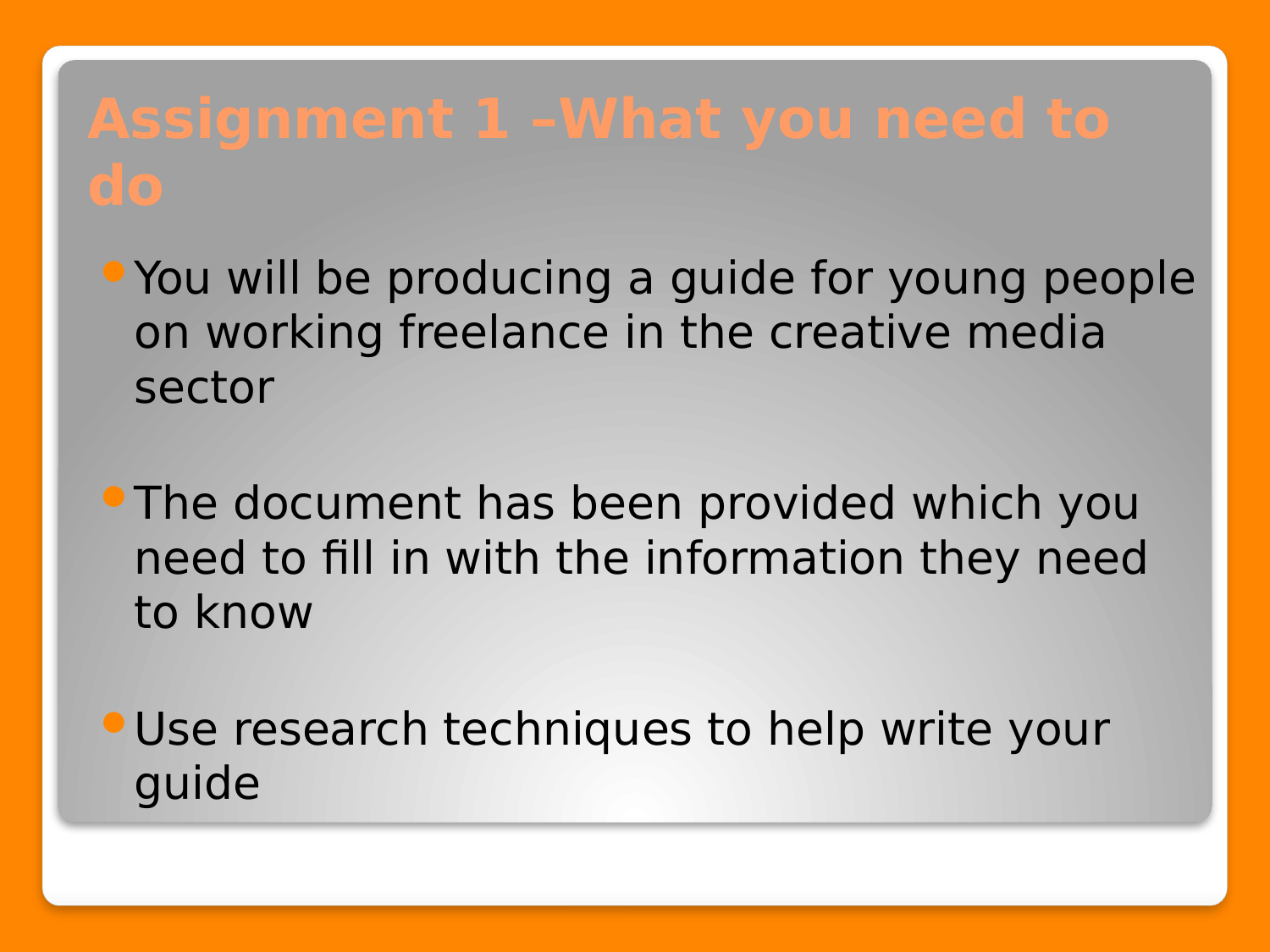

# Assignment 1 –What you need to do
You will be producing a guide for young people on working freelance in the creative media sector

The document has been provided which you need to fill in with the information they need to know

Use research techniques to help write your guide